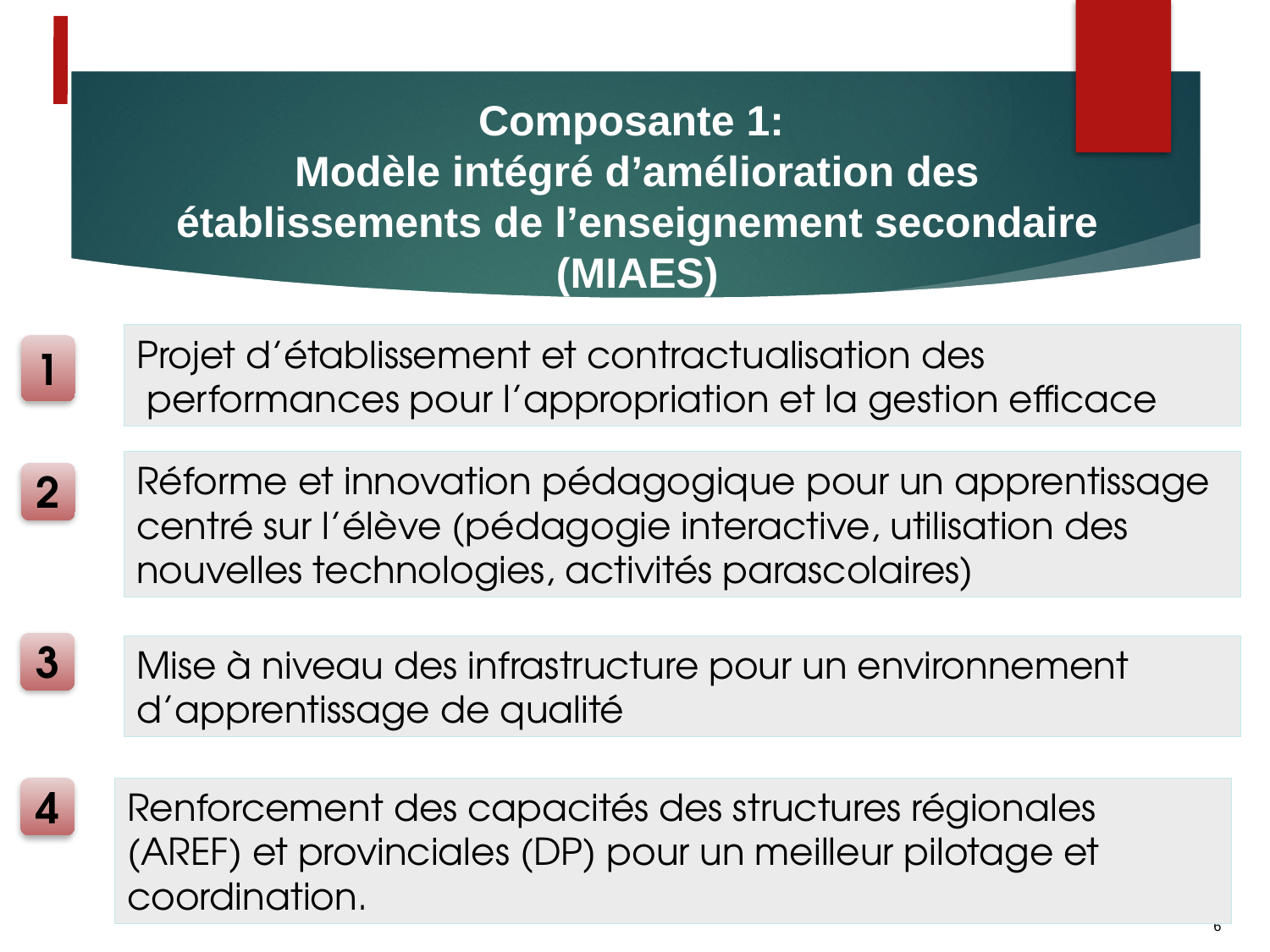

Composante 1:
Modèle intégré d’amélioration des établissements de l’enseignement secondaire (MIAES)
Projet d’établissement et contractualisation des
 performances pour l’appropriation et la gestion efficace
1
Réforme et innovation pédagogique pour un apprentissage centré sur l’élève (pédagogie interactive, utilisation des nouvelles technologies, activités parascolaires)
2
3
Mise à niveau des infrastructure pour un environnement d’apprentissage de qualité
4
Renforcement des capacités des structures régionales (AREF) et provinciales (DP) pour un meilleur pilotage et
coordination.